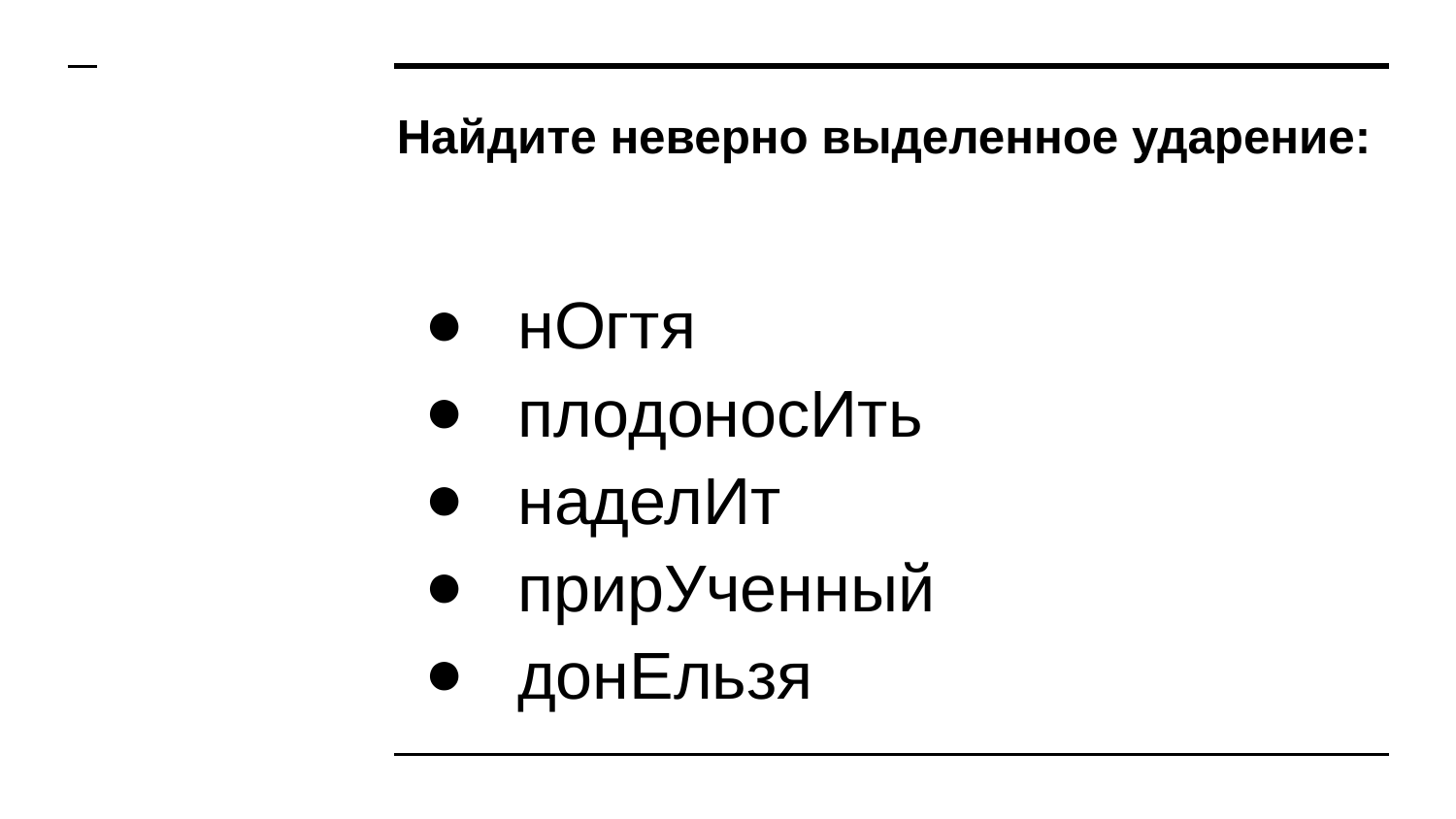

# Найдите неверно выделенное ударение:
нОгтя
плодоносИть
наделИт
прирУченный
донЕльзя